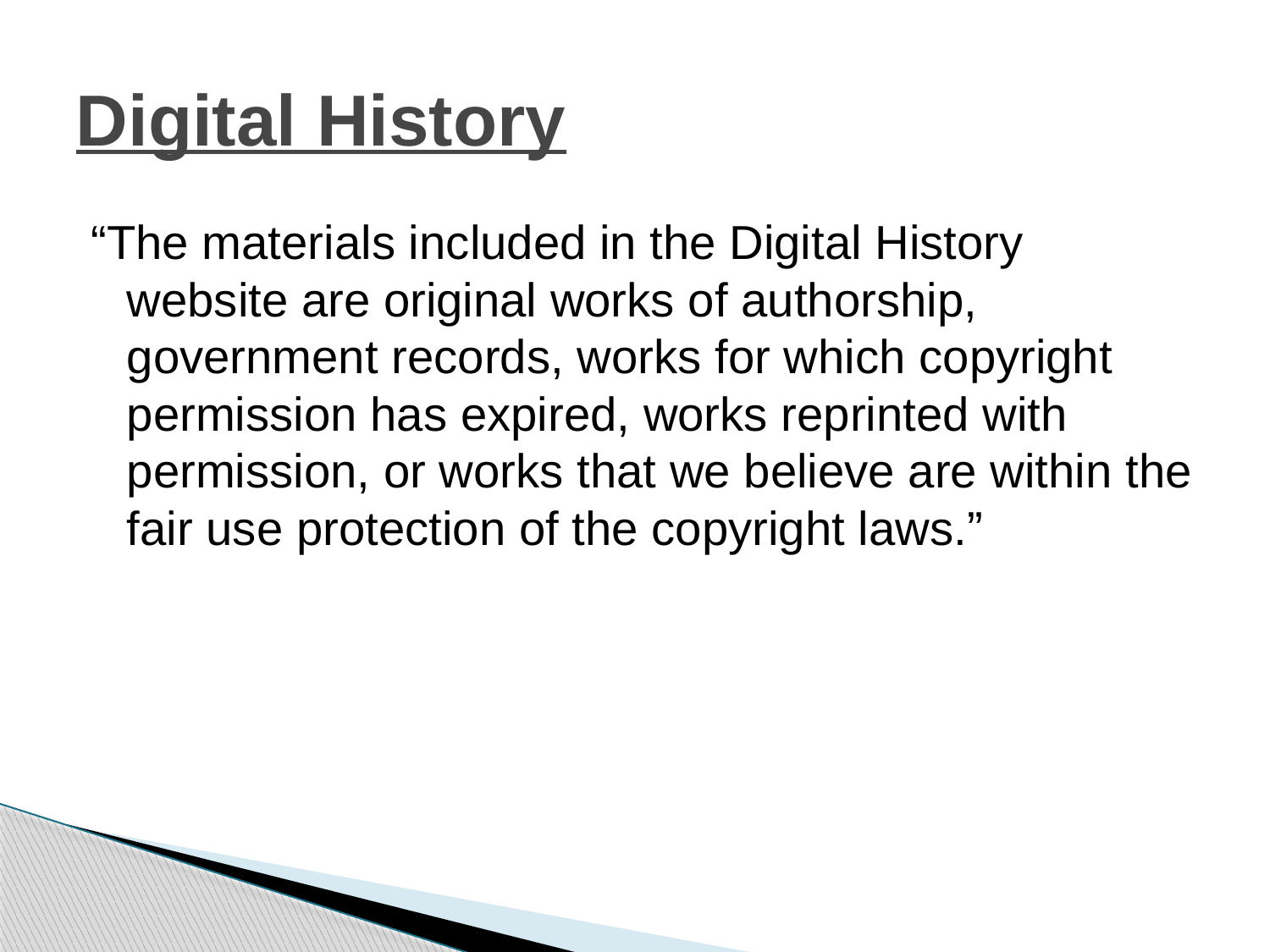

# Digital History
“The materials included in the Digital History website are original works of authorship, government records, works for which copyright permission has expired, works reprinted with permission, or works that we believe are within the fair use protection of the copyright laws.”